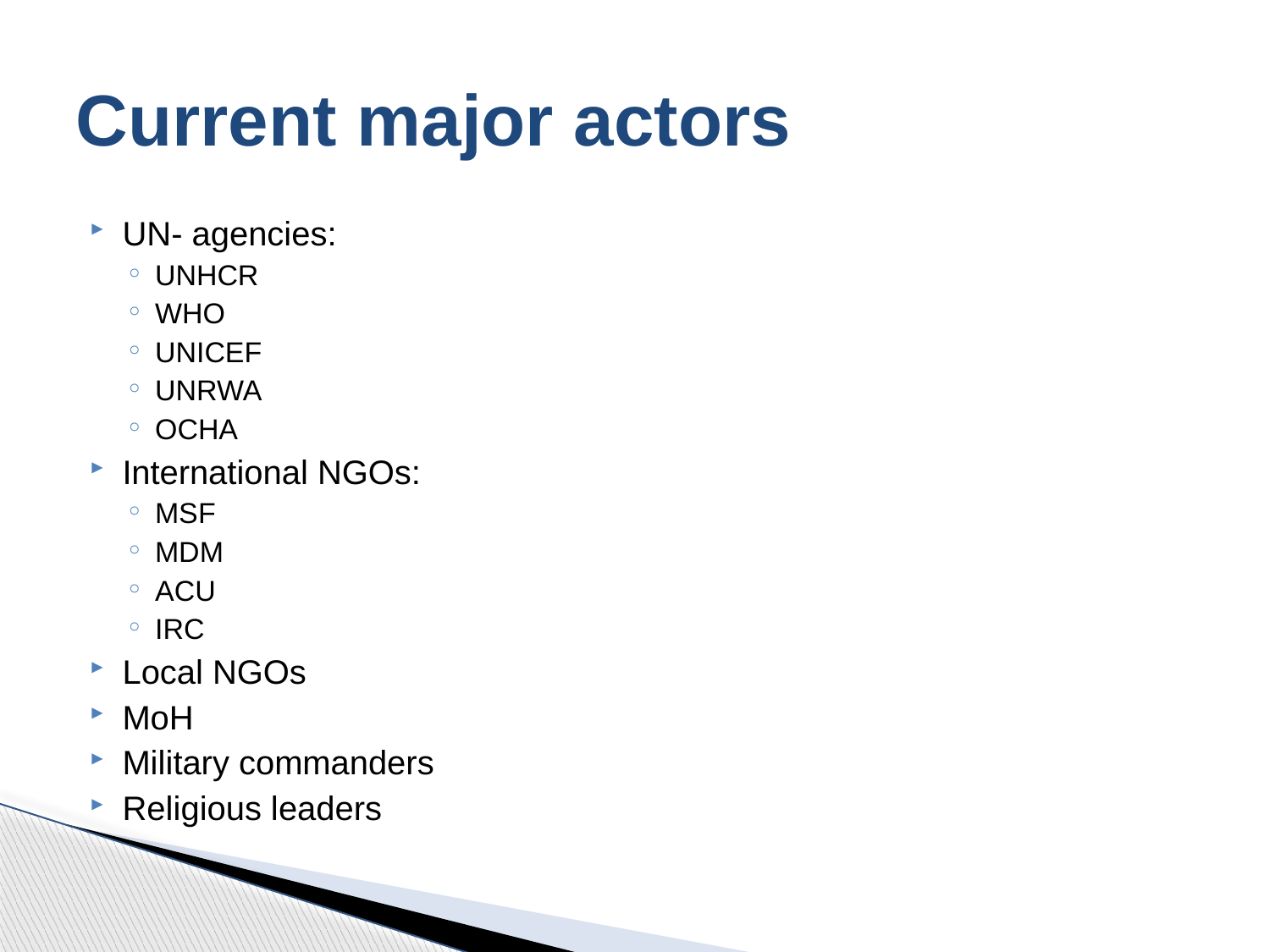

# Current major actors
UN- agencies:
UNHCR
WHO
UNICEF
UNRWA
OCHA
International NGOs:
MSF
MDM
ACU
IRC
Local NGOs
MoH
Military commanders
Religious leaders